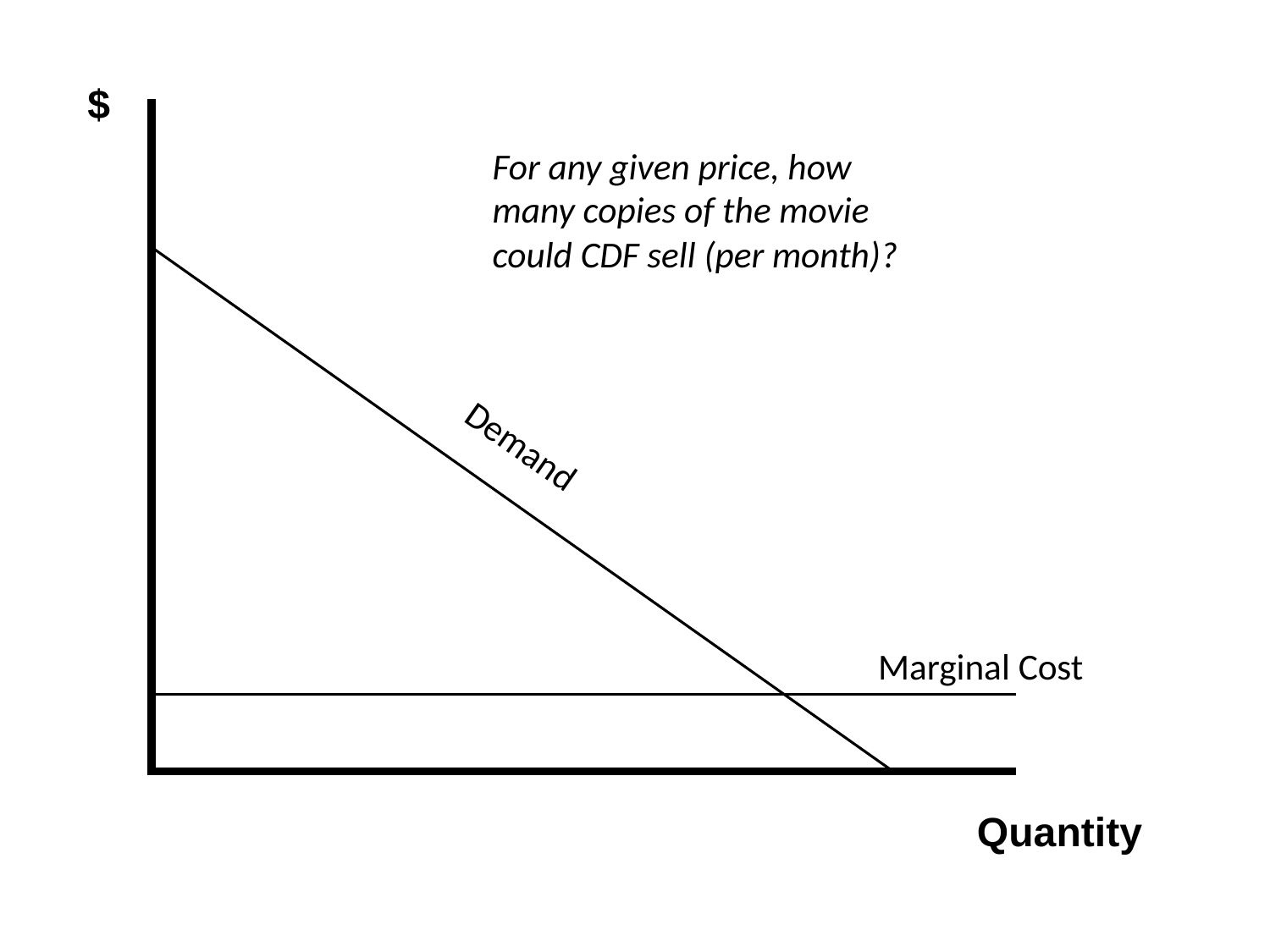

$
For any given price, how many copies of the movie could CDF sell (per month)?
Demand
Marginal Cost
Quantity